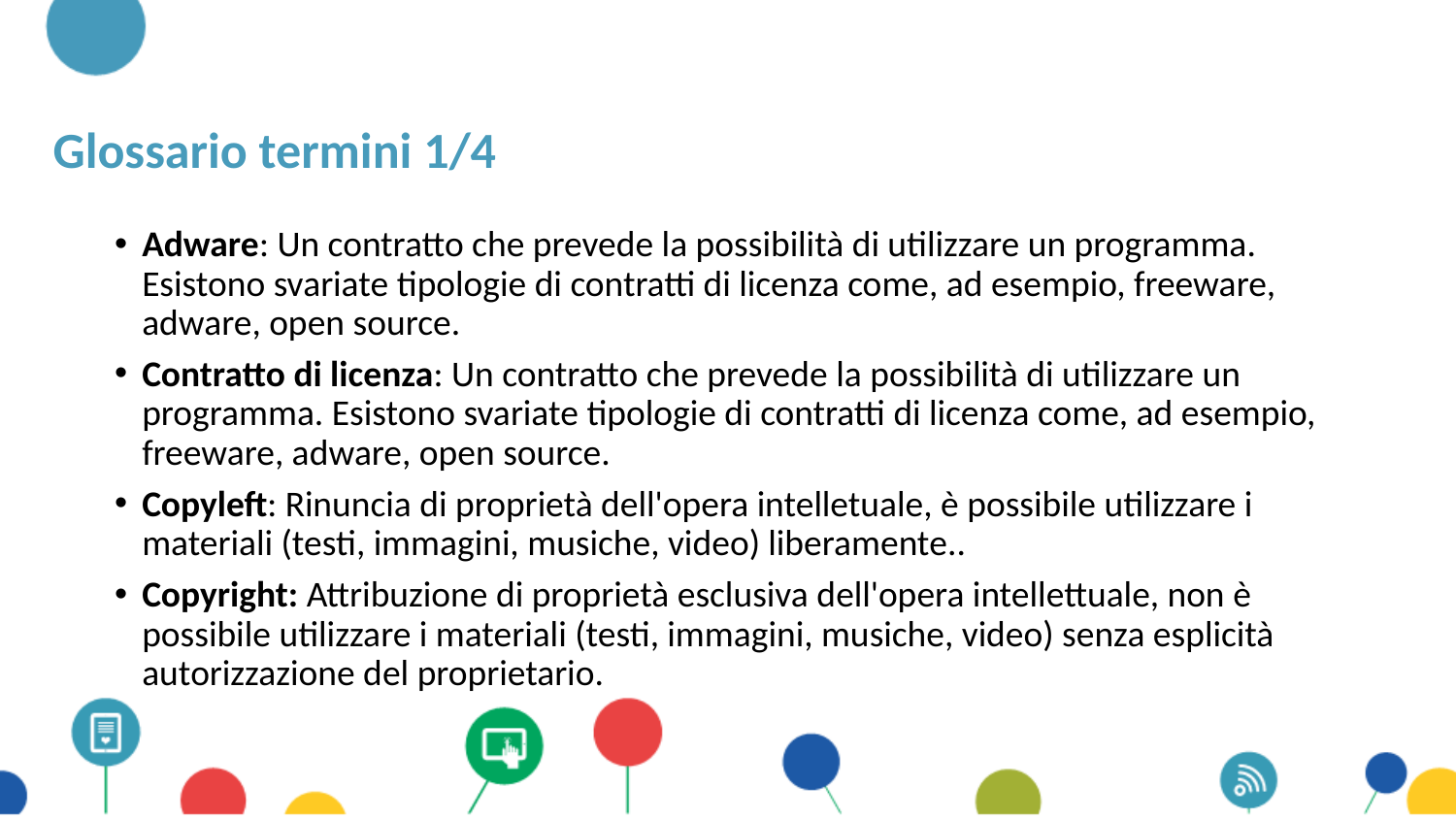

# Glossario termini 1/4
Adware: Un contratto che prevede la possibilità di utilizzare un programma. Esistono svariate tipologie di contratti di licenza come, ad esempio, freeware, adware, open source.
Contratto di licenza: Un contratto che prevede la possibilità di utilizzare un programma. Esistono svariate tipologie di contratti di licenza come, ad esempio, freeware, adware, open source.
Copyleft: Rinuncia di proprietà dell'opera intelletuale, è possibile utilizzare i materiali (testi, immagini, musiche, video) liberamente..
Copyright: Attribuzione di proprietà esclusiva dell'opera intellettuale, non è possibile utilizzare i materiali (testi, immagini, musiche, video) senza esplicità autorizzazione del proprietario.